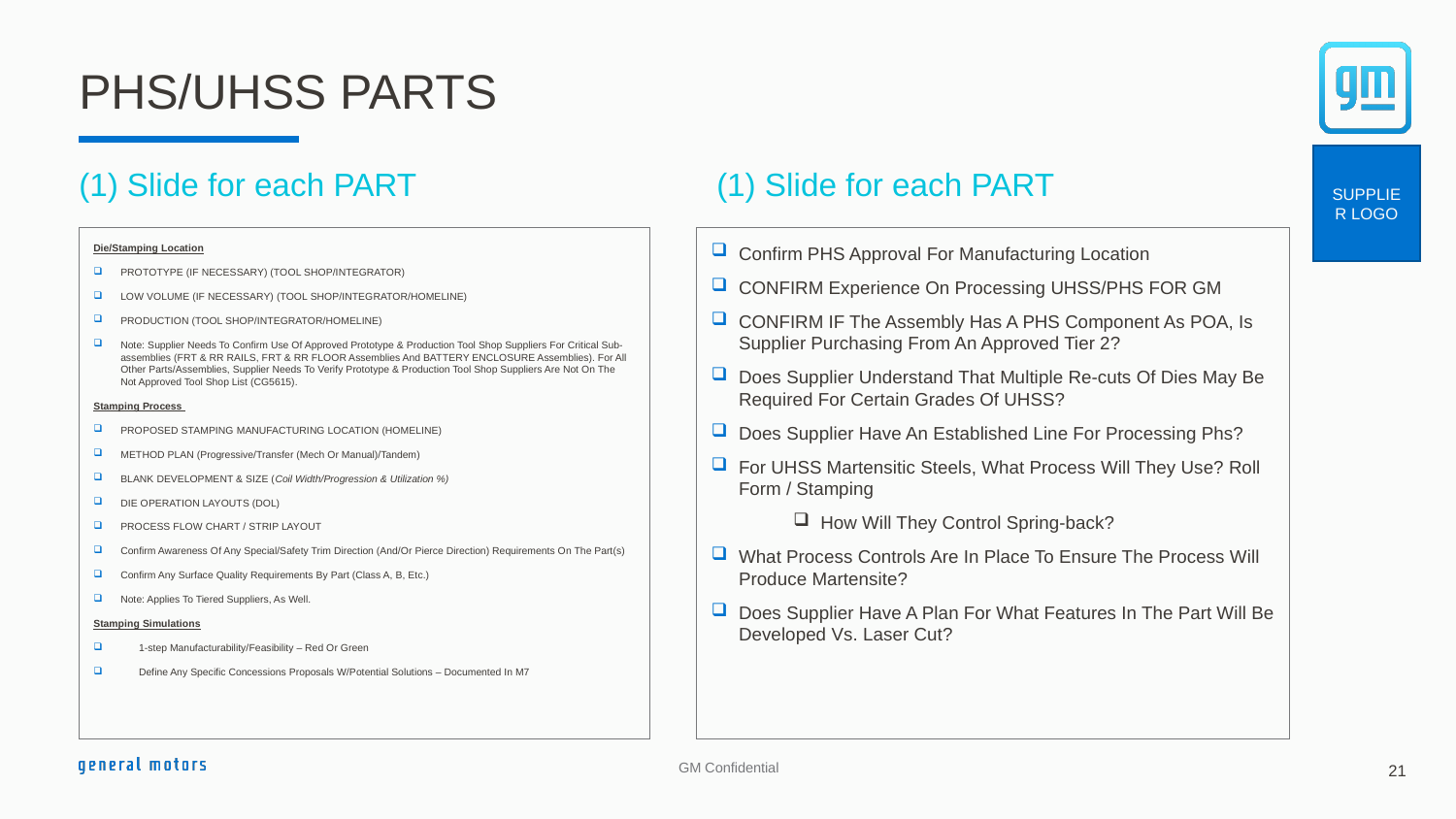

# PHS/UHSS PARTS
SUPPLIER LOGO
(1) Slide for each PART
(1) Slide for each PART
Die/Stamping Location
PROTOTYPE (IF NECESSARY) (TOOL SHOP/INTEGRATOR)
LOW VOLUME (IF NECESSARY) (TOOL SHOP/INTEGRATOR/HOMELINE)
PRODUCTION (TOOL SHOP/INTEGRATOR/HOMELINE)
Note: Supplier Needs To Confirm Use Of Approved Prototype & Production Tool Shop Suppliers For Critical Sub-assemblies (FRT & RR RAILS, FRT & RR FLOOR Assemblies And BATTERY ENCLOSURE Assemblies). For All Other Parts/Assemblies, Supplier Needs To Verify Prototype & Production Tool Shop Suppliers Are Not On The Not Approved Tool Shop List (CG5615).
Stamping Process
PROPOSED STAMPING MANUFACTURING LOCATION (HOMELINE)
METHOD PLAN (Progressive/Transfer (Mech Or Manual)/Tandem)
BLANK DEVELOPMENT & SIZE (Coil Width/Progression & Utilization %)
DIE OPERATION LAYOUTS (DOL)
PROCESS FLOW CHART / STRIP LAYOUT
Confirm Awareness Of Any Special/Safety Trim Direction (And/Or Pierce Direction) Requirements On The Part(s)
Confirm Any Surface Quality Requirements By Part (Class A, B, Etc.)
Note: Applies To Tiered Suppliers, As Well.
Stamping Simulations
1-step Manufacturability/Feasibility – Red Or Green
Define Any Specific Concessions Proposals W/Potential Solutions – Documented In M7

Confirm PHS Approval For Manufacturing Location
CONFIRM Experience On Processing UHSS/PHS FOR GM
CONFIRM IF The Assembly Has A PHS Component As POA, Is Supplier Purchasing From An Approved Tier 2?
Does Supplier Understand That Multiple Re-cuts Of Dies May Be Required For Certain Grades Of UHSS?
Does Supplier Have An Established Line For Processing Phs?
For UHSS Martensitic Steels, What Process Will They Use? Roll Form / Stamping
How Will They Control Spring-back?
What Process Controls Are In Place To Ensure The Process Will Produce Martensite?
Does Supplier Have A Plan For What Features In The Part Will Be Developed Vs. Laser Cut?

21
GM Confidential